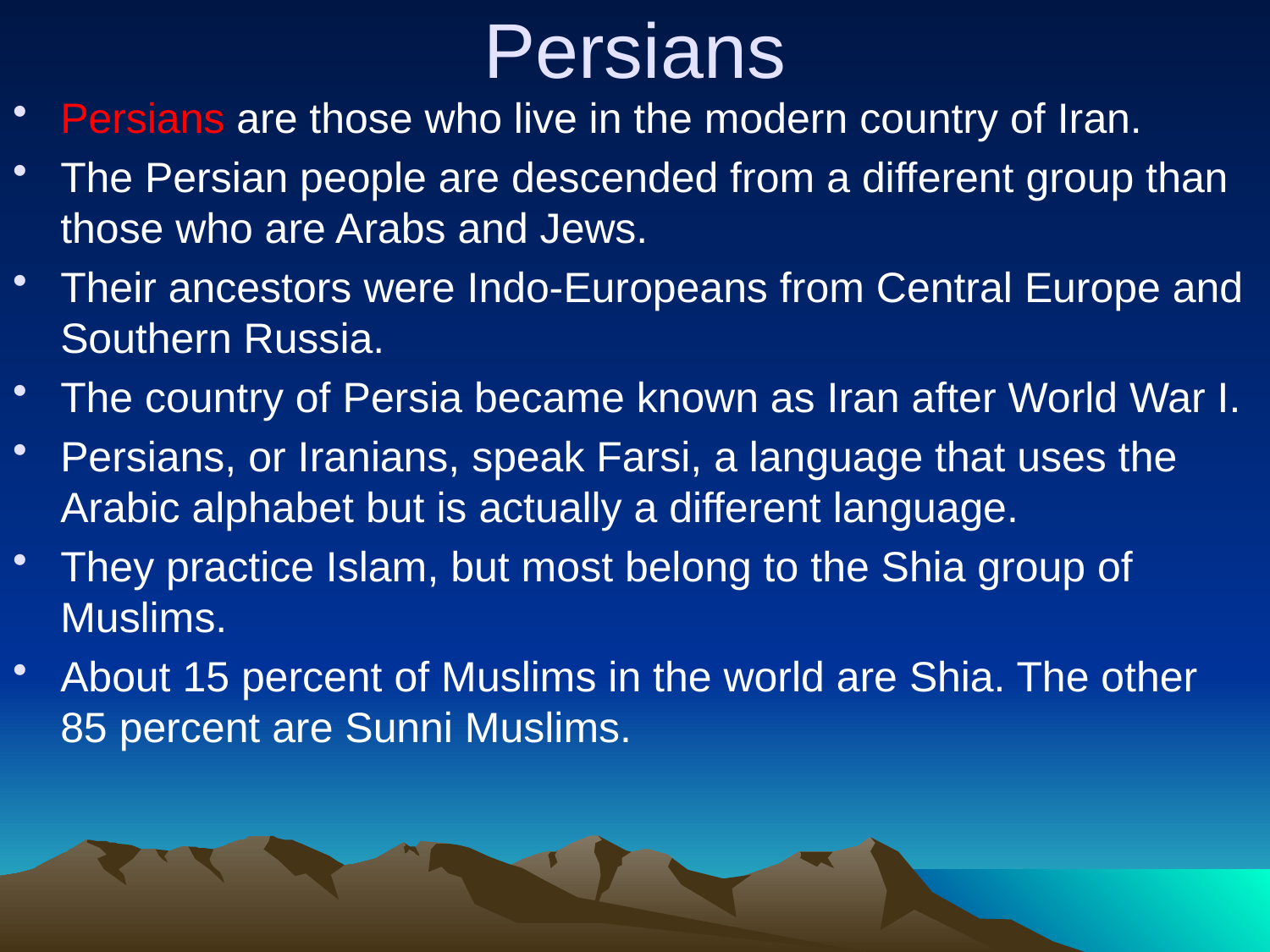

# Persians
Persians are those who live in the modern country of Iran.
The Persian people are descended from a different group than those who are Arabs and Jews.
Their ancestors were Indo-Europeans from Central Europe and Southern Russia.
The country of Persia became known as Iran after World War I.
Persians, or Iranians, speak Farsi, a language that uses the Arabic alphabet but is actually a different language.
They practice Islam, but most belong to the Shia group of Muslims.
About 15 percent of Muslims in the world are Shia. The other 85 percent are Sunni Muslims.